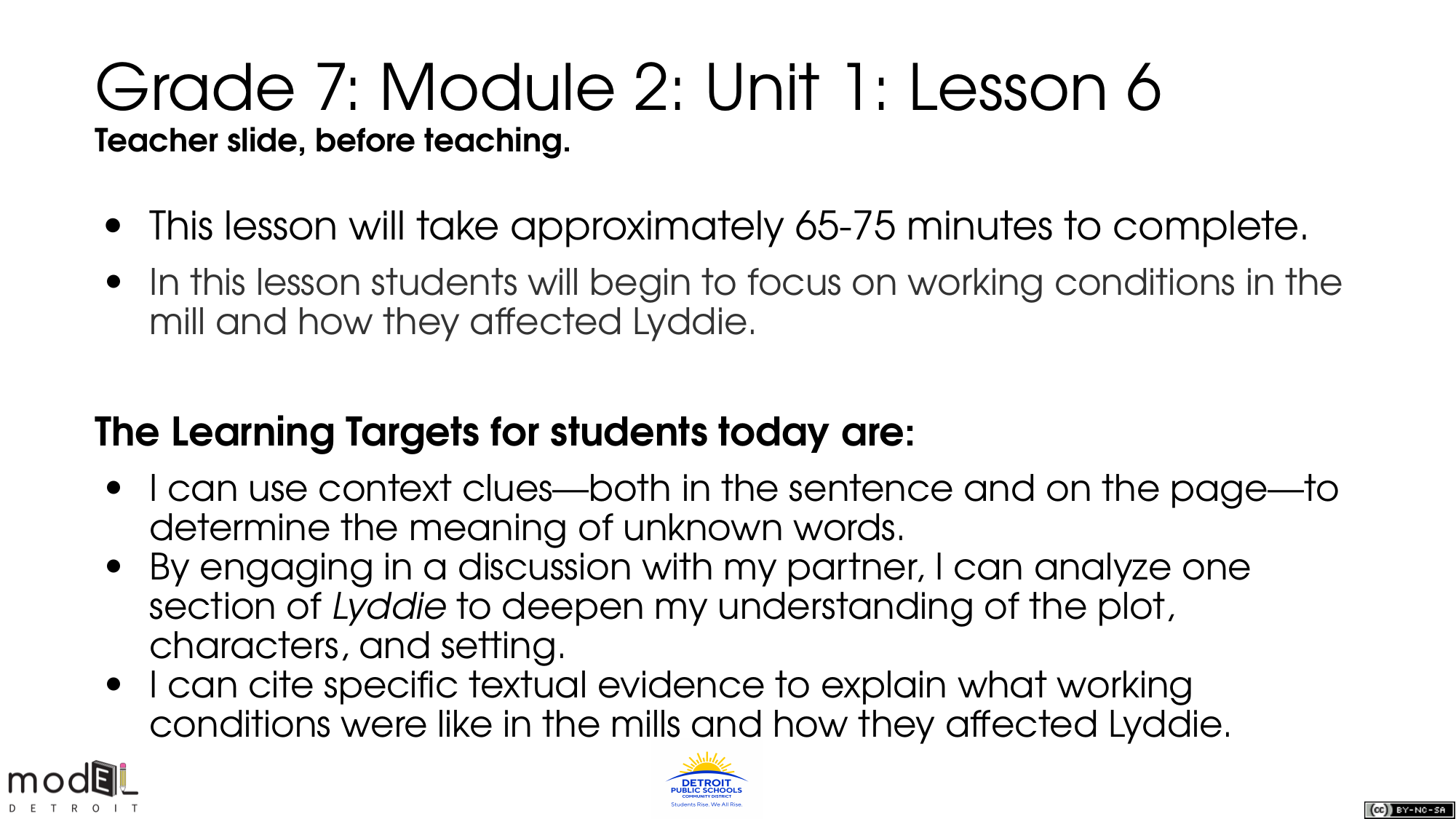

# Grade 7: Module 2: Unit 1: Lesson 6
Teacher slide, before teaching.
This lesson will take approximately 65-75 minutes to complete.
In this lesson students will begin to focus on working conditions in the mill and how they affected Lyddie.

The Learning Targets for students today are:
I can use context clues—both in the sentence and on the page—to determine the meaning of unknown words.
By engaging in a discussion with my partner, I can analyze one section of Lyddie to deepen my understanding of the plot, characters, and setting.
I can cite specific textual evidence to explain what working conditions were like in the mills and how they affected Lyddie.